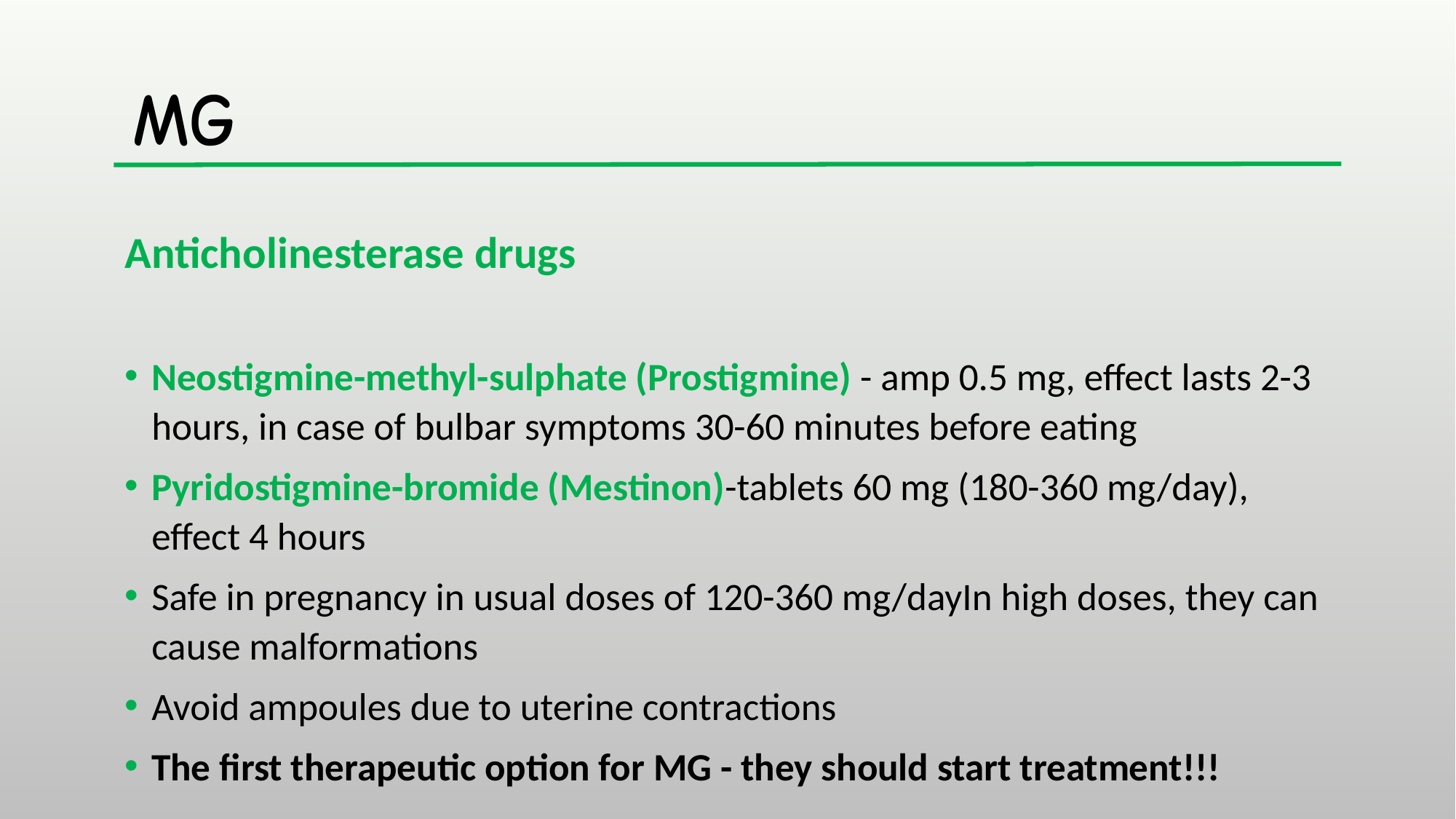

# MG
Anticholinesterase drugs

Neostigmine-methyl-sulphate (Prostigmine) - amp 0.5 mg, effect lasts 2-3 hours, in case of bulbar symptoms 30-60 minutes before eating
Pyridostigmine-bromide (Mestinon)-tablets 60 mg (180-360 mg/day), effect 4 hours
Safe in pregnancy in usual doses of 120-360 mg/dayIn high doses, they can cause malformations
Avoid ampoules due to uterine contractions
The first therapeutic option for MG - they should start treatment!!!